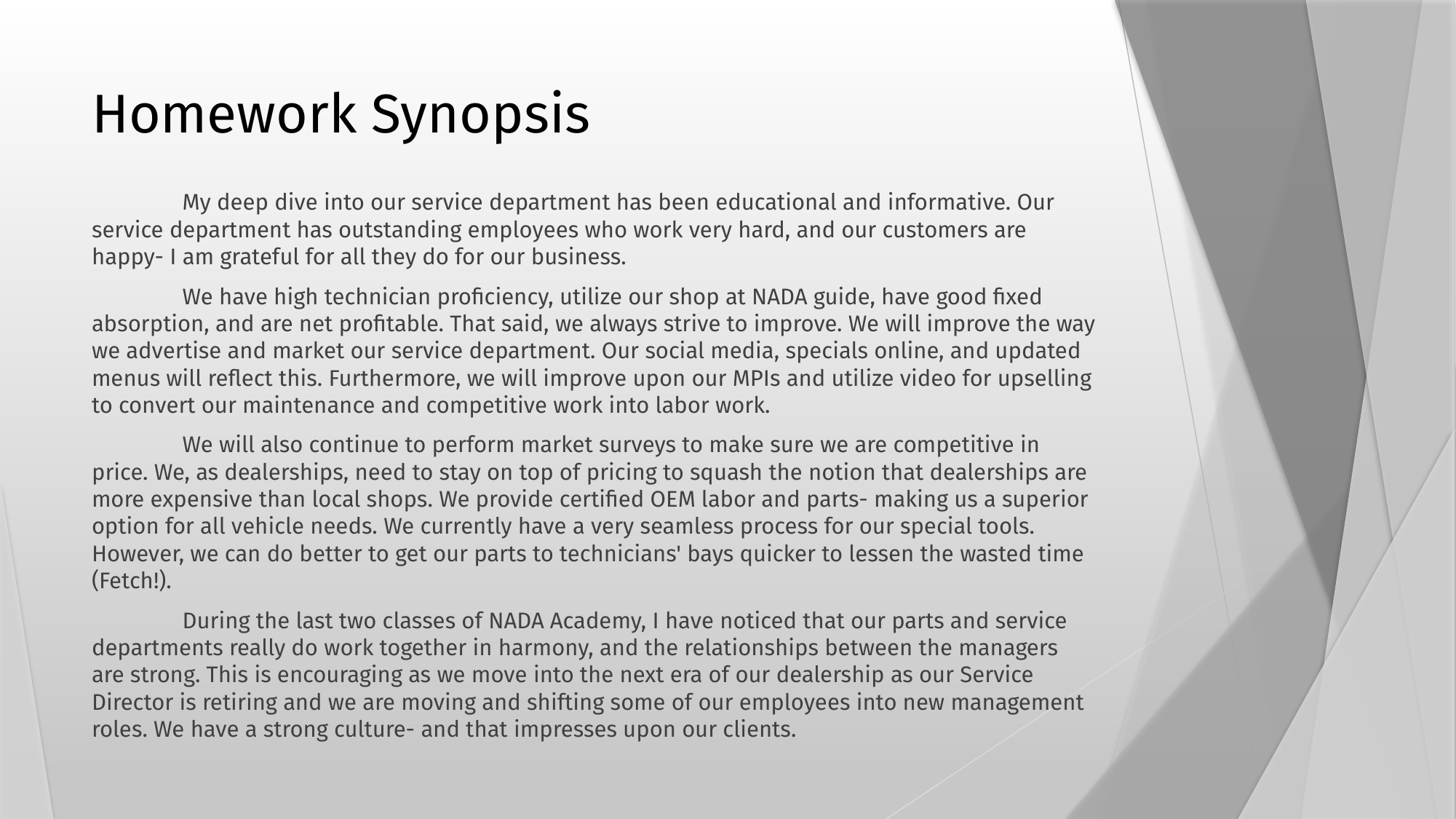

# Homework Synopsis
	My deep dive into our service department has been educational and informative. Our service department has outstanding employees who work very hard, and our customers are happy- I am grateful for all they do for our business.
	We have high technician proficiency, utilize our shop at NADA guide, have good fixed absorption, and are net profitable. That said, we always strive to improve. We will improve the way we advertise and market our service department. Our social media, specials online, and updated menus will reflect this. Furthermore, we will improve upon our MPIs and utilize video for upselling to convert our maintenance and competitive work into labor work.
	We will also continue to perform market surveys to make sure we are competitive in price. We, as dealerships, need to stay on top of pricing to squash the notion that dealerships are more expensive than local shops. We provide certified OEM labor and parts- making us a superior option for all vehicle needs. We currently have a very seamless process for our special tools. However, we can do better to get our parts to technicians' bays quicker to lessen the wasted time (Fetch!).
	During the last two classes of NADA Academy, I have noticed that our parts and service departments really do work together in harmony, and the relationships between the managers are strong. This is encouraging as we move into the next era of our dealership as our Service Director is retiring and we are moving and shifting some of our employees into new management roles. We have a strong culture- and that impresses upon our clients.